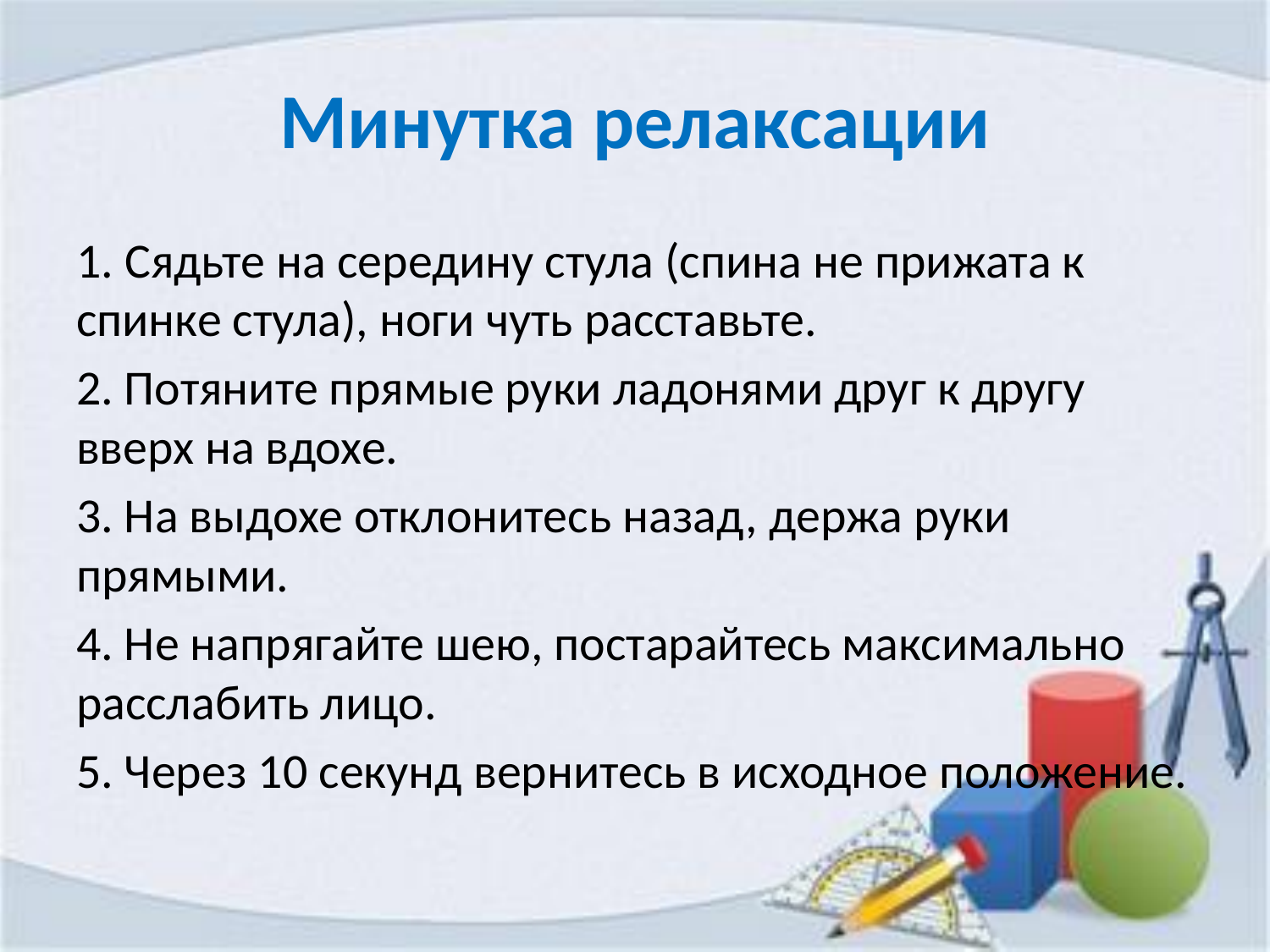

# Минутка релаксации
1. Сядьте на середину стула (спина не прижата к спинке стула), ноги чуть расставьте.
2. Потяните прямые руки ладонями друг к другу вверх на вдохе.
3. На выдохе отклонитесь назад, держа руки прямыми.
4. Не напрягайте шею, постарайтесь максимально расслабить лицо.
5. Через 10 секунд вернитесь в исходное положение.